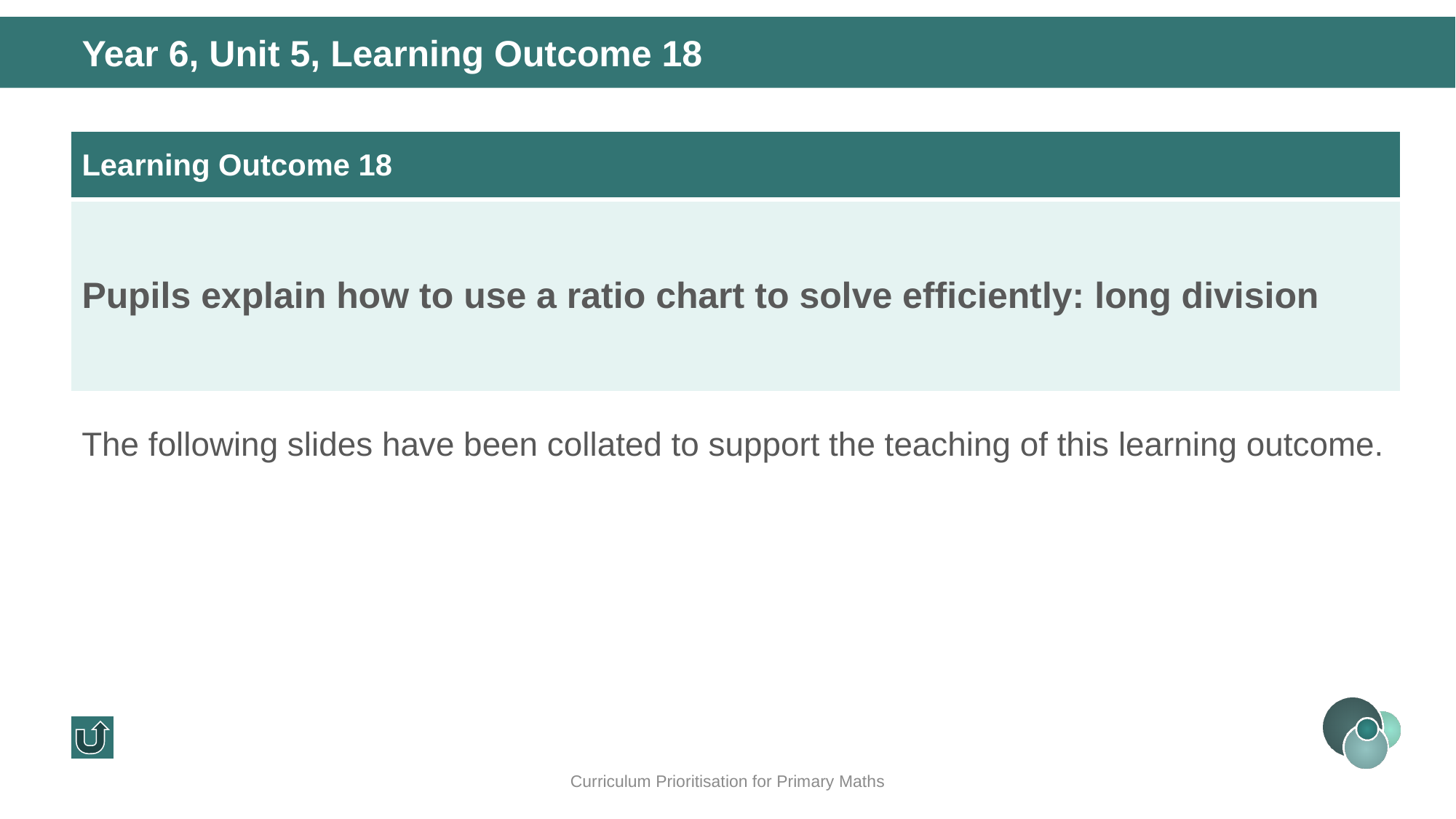

Year 6, Unit 5, Learning Outcome 18
| Learning Outcome 18 |
| --- |
| Pupils explain how to use a ratio chart to solve efficiently: long division |
The following slides have been collated to support the teaching of this learning outcome.

Curriculum Prioritisation for Primary Maths